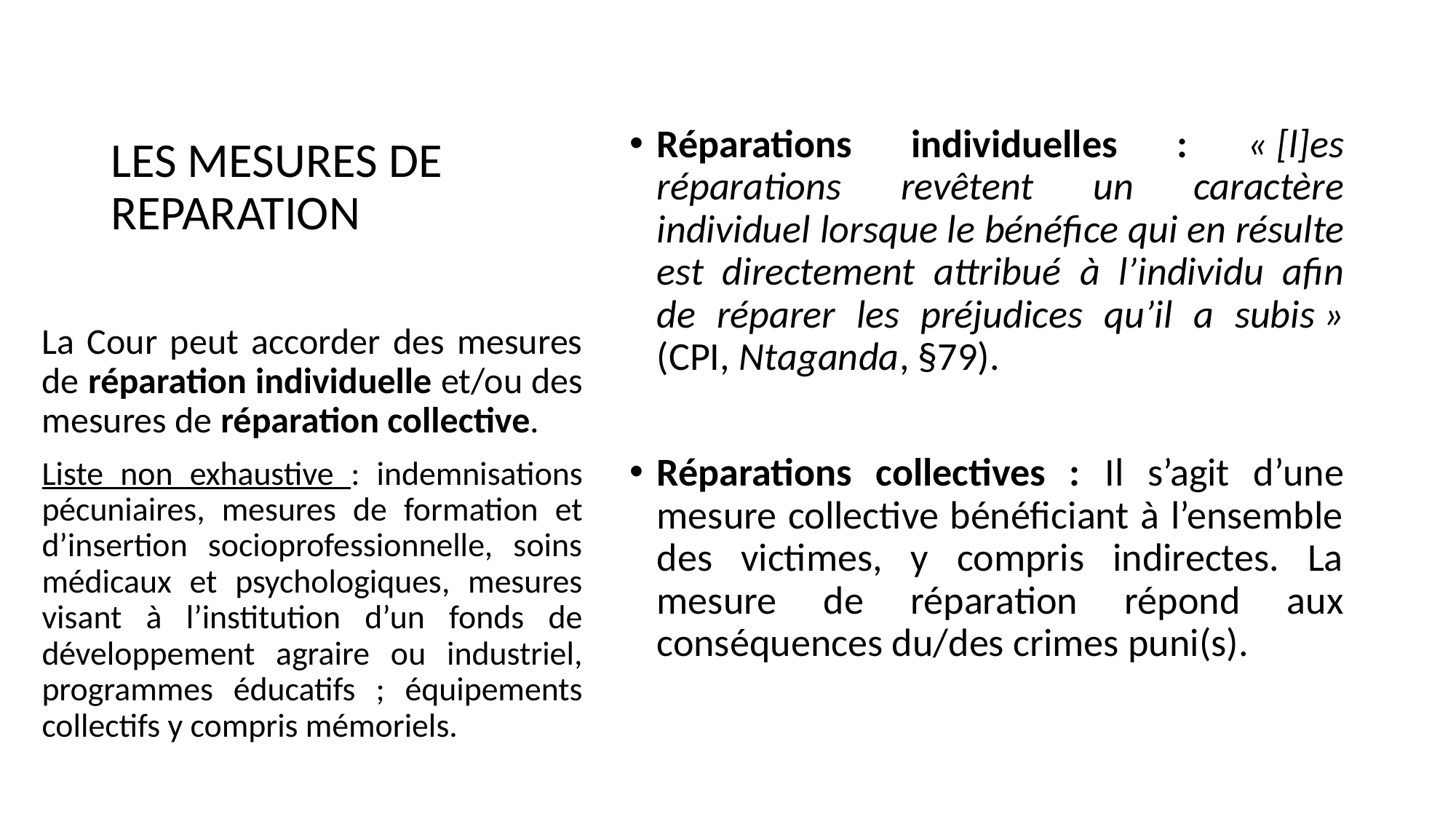

# LES MESURES DE REPARATION
Réparations individuelles : « [l]es réparations revêtent un caractère individuel lorsque le bénéfice qui en résulte est directement attribué à l’individu afin de réparer les préjudices qu’il a subis » (CPI, Ntaganda, §79).

Réparations collectives : Il s’agit d’une mesure collective bénéficiant à l’ensemble des victimes, y compris indirectes. La mesure de réparation répond aux conséquences du/des crimes puni(s).
La Cour peut accorder des mesures de réparation individuelle et/ou des mesures de réparation collective.
Liste non exhaustive : indemnisations pécuniaires, mesures de formation et d’insertion socioprofessionnelle, soins médicaux et psychologiques, mesures visant à l’institution d’un fonds de développement agraire ou industriel, programmes éducatifs ; équipements collectifs y compris mémoriels.